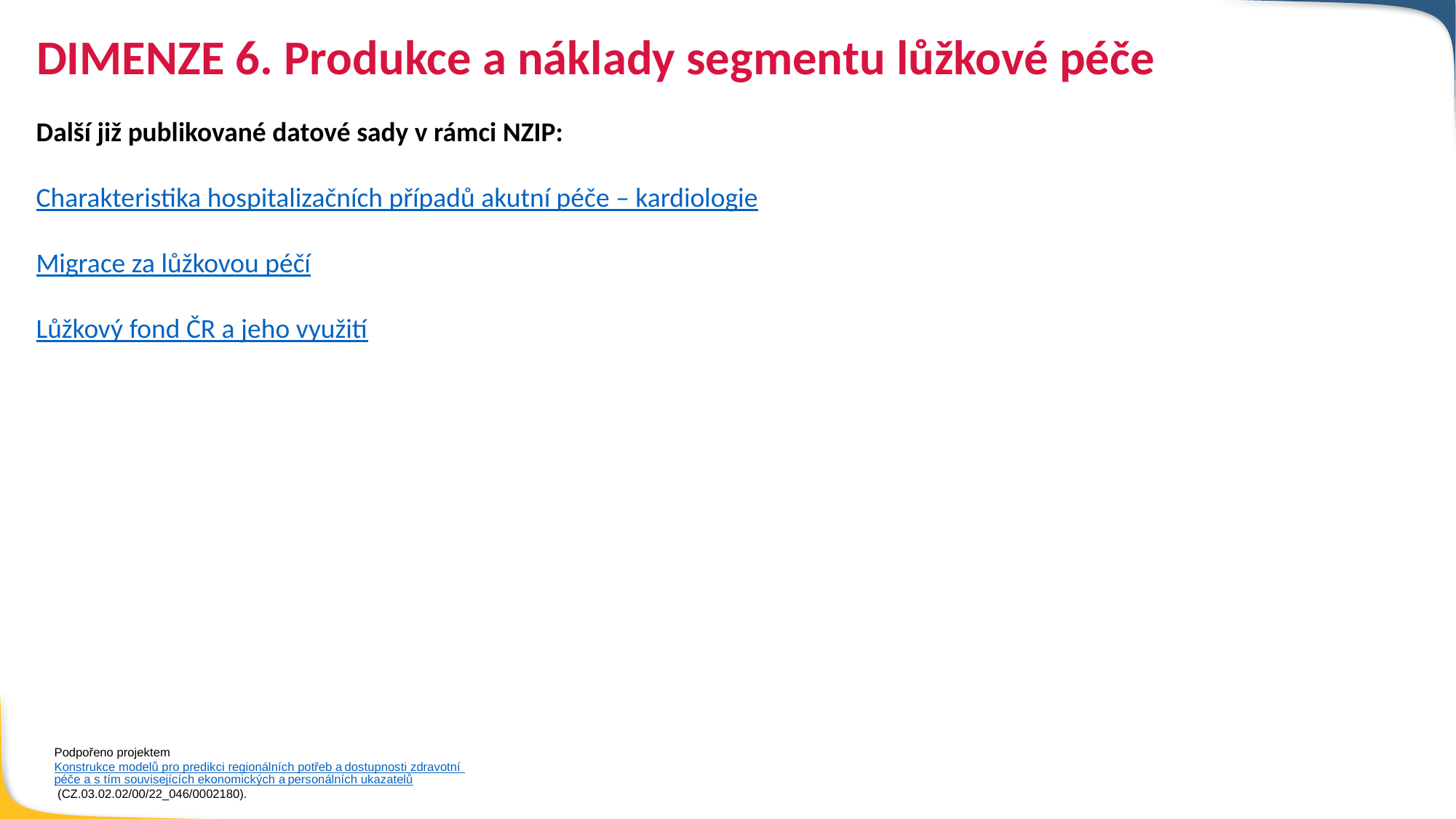

DIMENZE 6. Produkce a náklady segmentu lůžkové péče
Další již publikované datové sady v rámci NZIP:

Charakteristika hospitalizačních případů akutní péče – kardiologie

Migrace za lůžkovou péčí

Lůžkový fond ČR a jeho využití

Podpořeno projektem Konstrukce modelů pro predikci regionálních potřeb a dostupnosti zdravotní péče a s tím souvisejících ekonomických a personálních ukazatelů (CZ.03.02.02/00/22_046/0002180).